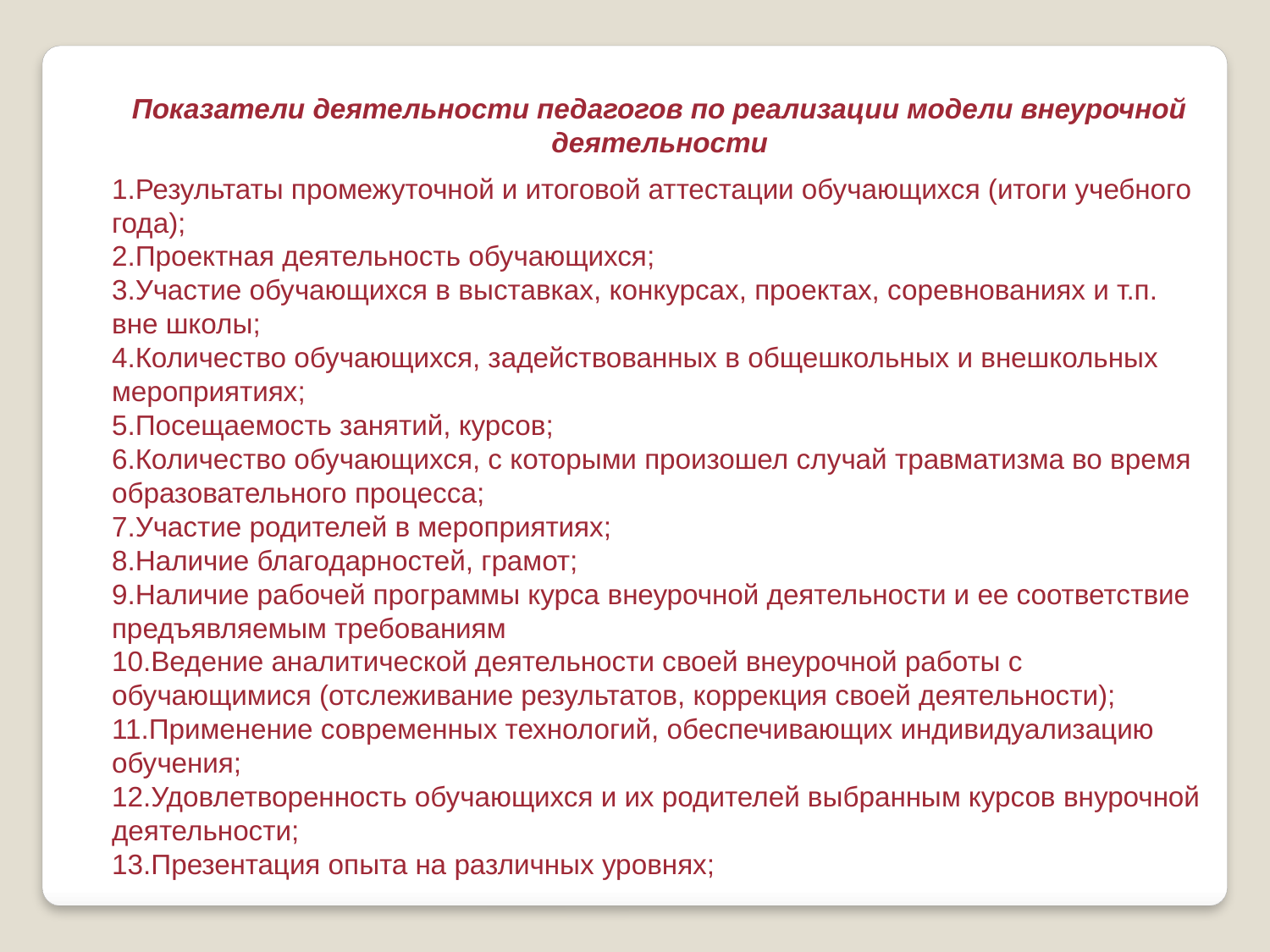

Показатели деятельности педагогов по реализации модели внеурочной деятельности

Результаты промежуточной и итоговой аттестации обучающихся (итоги учебного года);
Проектная деятельность обучающихся;
Участие обучающихся в выставках, конкурсах, проектах, соревнованиях и т.п. вне школы;
Количество обучающихся, задействованных в общешкольных и внешкольных мероприятиях;
Посещаемость занятий, курсов;
Количество обучающихся, с которыми произошел случай травматизма во время образовательного процесса;
Участие родителей в мероприятиях;
Наличие благодарностей, грамот;
Наличие рабочей программы курса внеурочной деятельности и ее соответствие предъявляемым требованиям
Ведение аналитической деятельности своей внеурочной работы с обучающимися (отслеживание результатов, коррекция своей деятельности);
Применение современных технологий, обеспечивающих индивидуализацию обучения;
Удовлетворенность обучающихся и их родителей выбранным курсов внурочной деятельности;
Презентация опыта на различных уровнях;